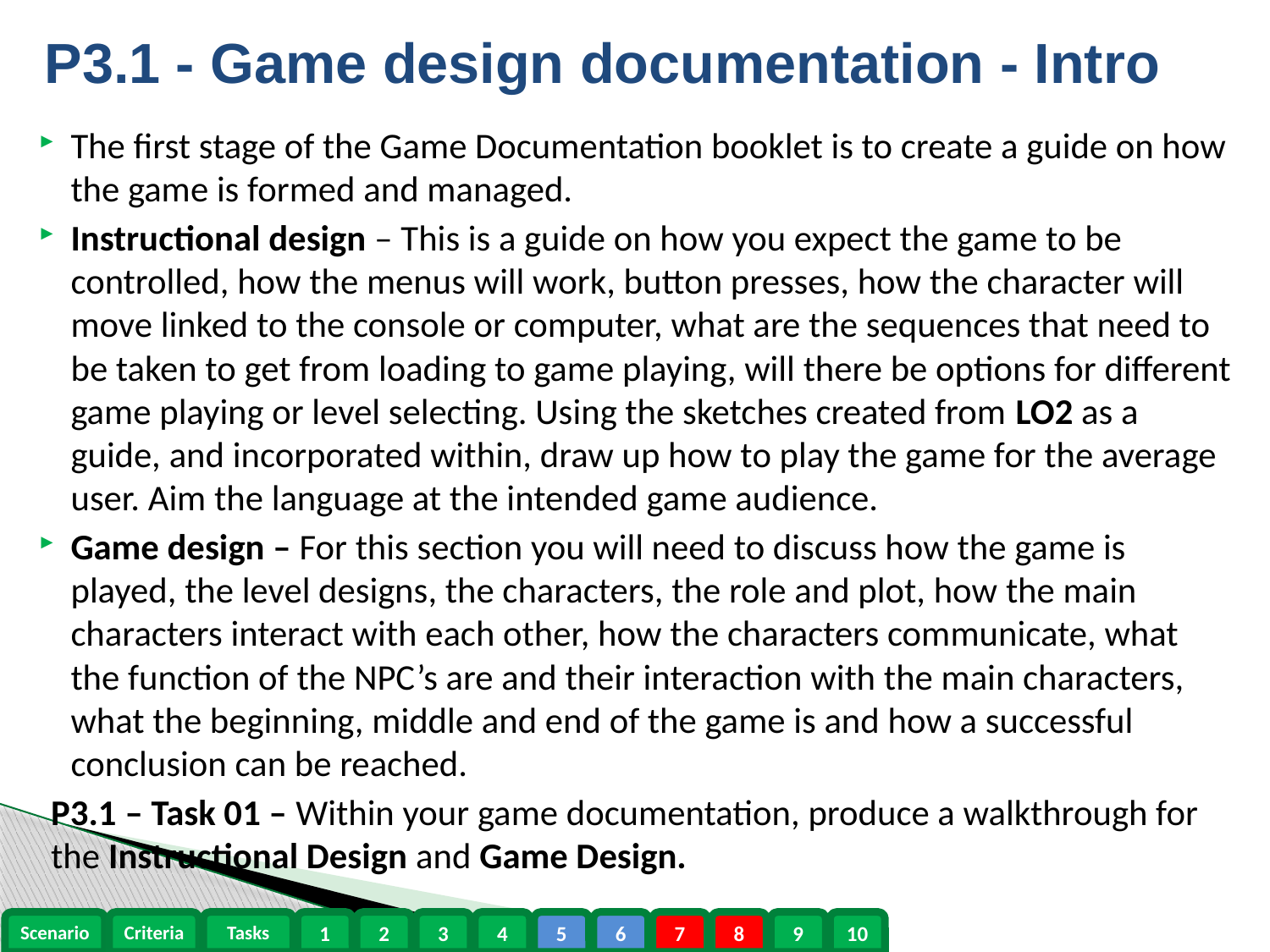

# P3.1 - Game design documentation - Intro
The first stage of the Game Documentation booklet is to create a guide on how the game is formed and managed.
Instructional design – This is a guide on how you expect the game to be controlled, how the menus will work, button presses, how the character will move linked to the console or computer, what are the sequences that need to be taken to get from loading to game playing, will there be options for different game playing or level selecting. Using the sketches created from LO2 as a guide, and incorporated within, draw up how to play the game for the average user. Aim the language at the intended game audience.
Game design – For this section you will need to discuss how the game is played, the level designs, the characters, the role and plot, how the main characters interact with each other, how the characters communicate, what the function of the NPC’s are and their interaction with the main characters, what the beginning, middle and end of the game is and how a successful conclusion can be reached.
P3.1 – Task 01 – Within your game documentation, produce a walkthrough for the Instructional Design and Game Design.